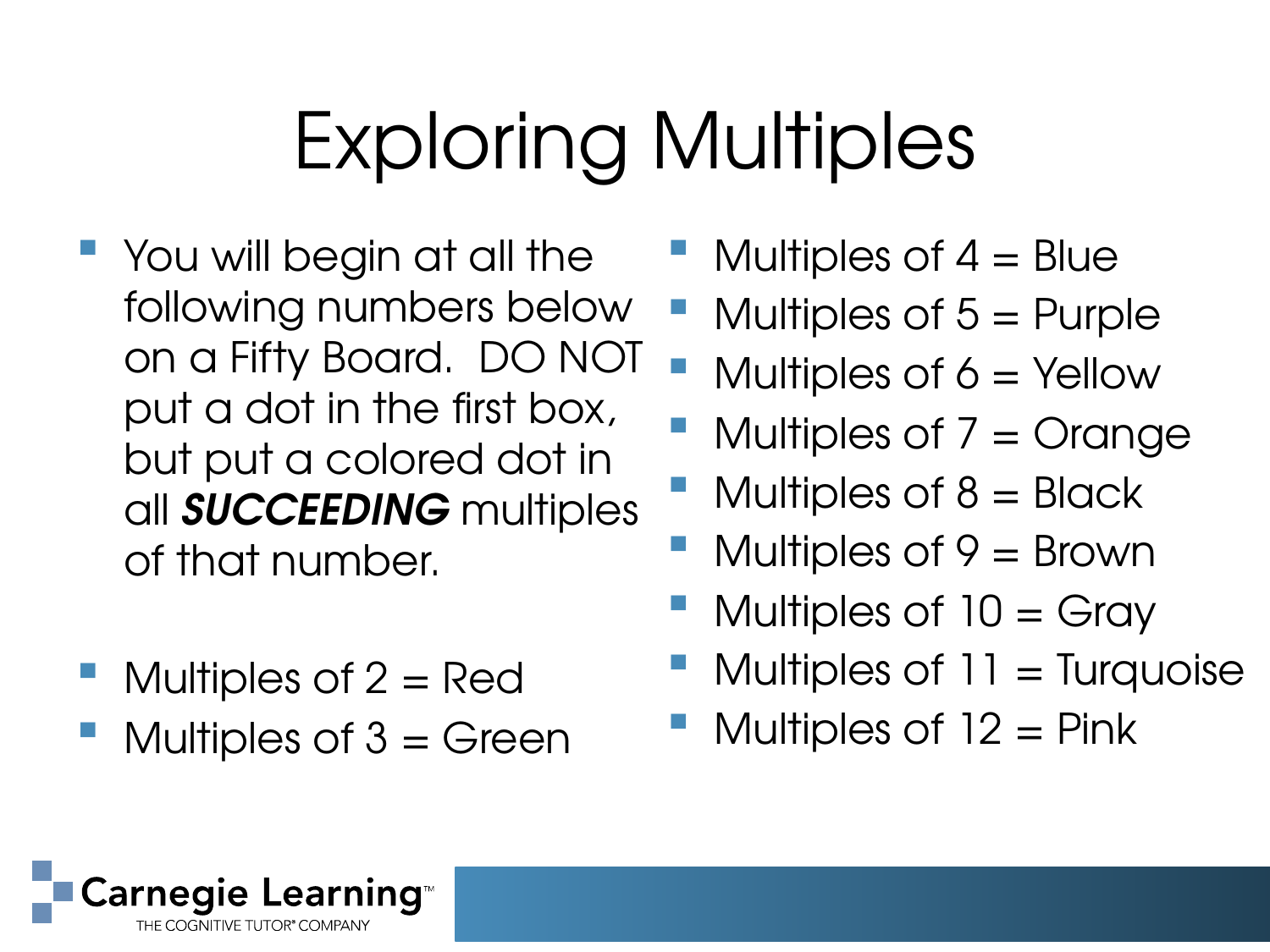

# Exploring Multiples
You will begin at all the following numbers below on a Fifty Board.  DO NOT put a dot in the first box, but put a colored dot in all SUCCEEDING multiples of that number.

Multiples of 2 = Red
Multiples of 3 = Green
Multiples of 4 = Blue
Multiples of 5 = Purple
Multiples of 6 = Yellow
Multiples of 7 = Orange
Multiples of 8 = Black
Multiples of 9 = Brown
Multiples of 10 = Gray
Multiples of 11 = Turquoise
Multiples of 12 = Pink